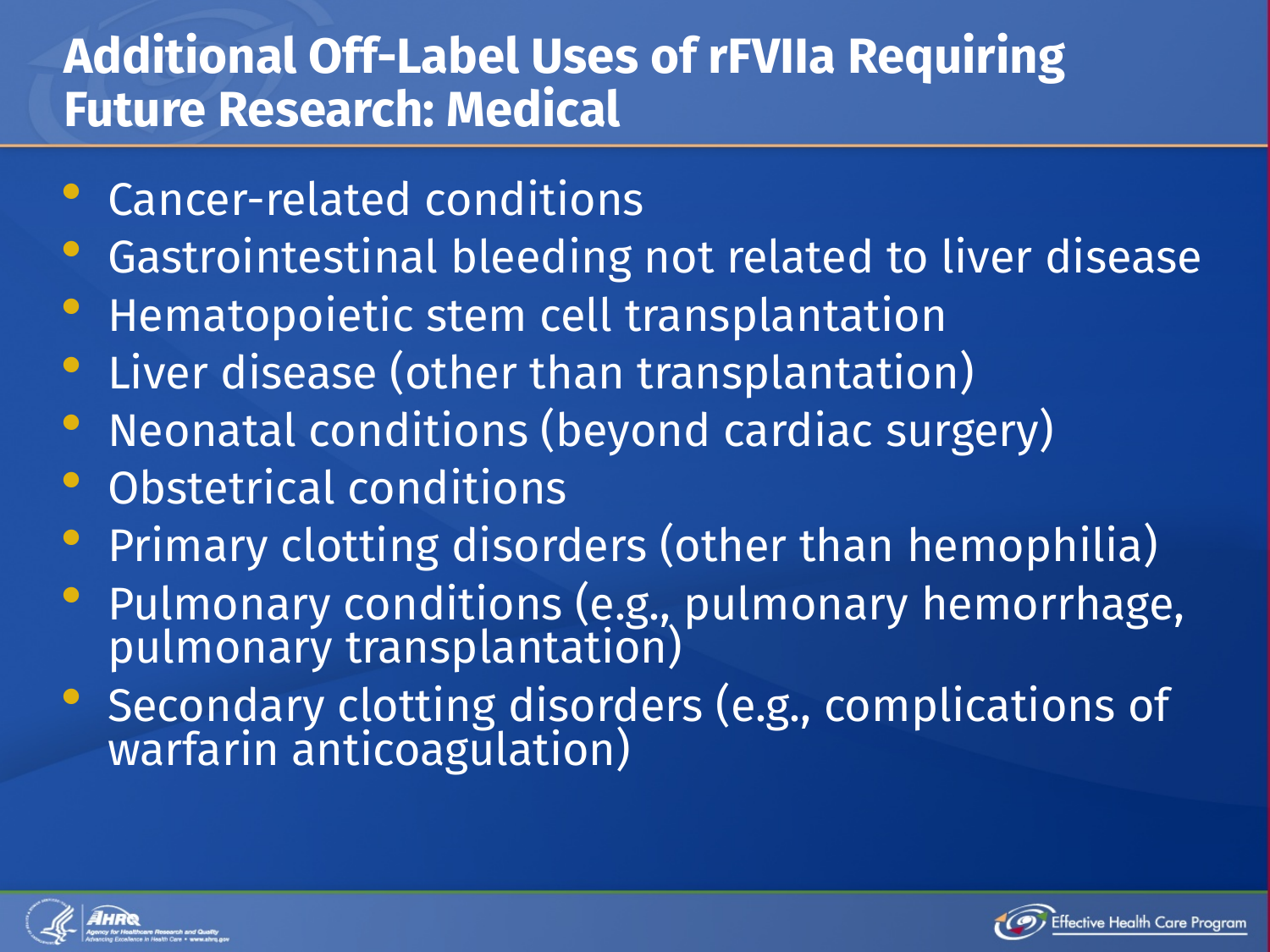

# Additional Off-Label Uses of rFVIIa Requiring Future Research: Medical
Cancer-related conditions
Gastrointestinal bleeding not related to liver disease
Hematopoietic stem cell transplantation
Liver disease (other than transplantation)
Neonatal conditions (beyond cardiac surgery)
Obstetrical conditions
Primary clotting disorders (other than hemophilia)
Pulmonary conditions (e.g., pulmonary hemorrhage, pulmonary transplantation)
Secondary clotting disorders (e.g., complications of warfarin anticoagulation)